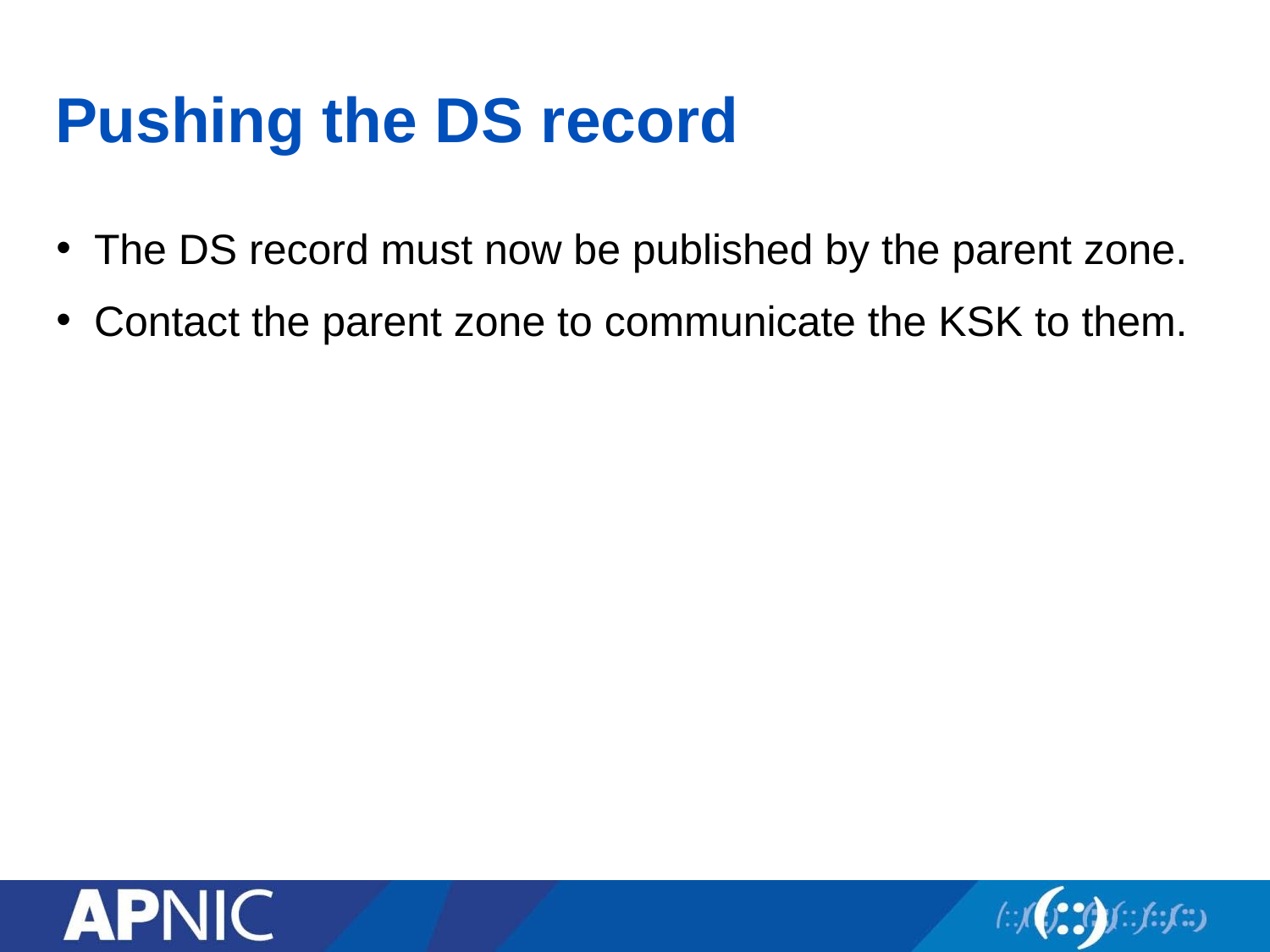

# Pushing the DS record
The DS record must now be published by the parent zone.
Contact the parent zone to communicate the KSK to them.